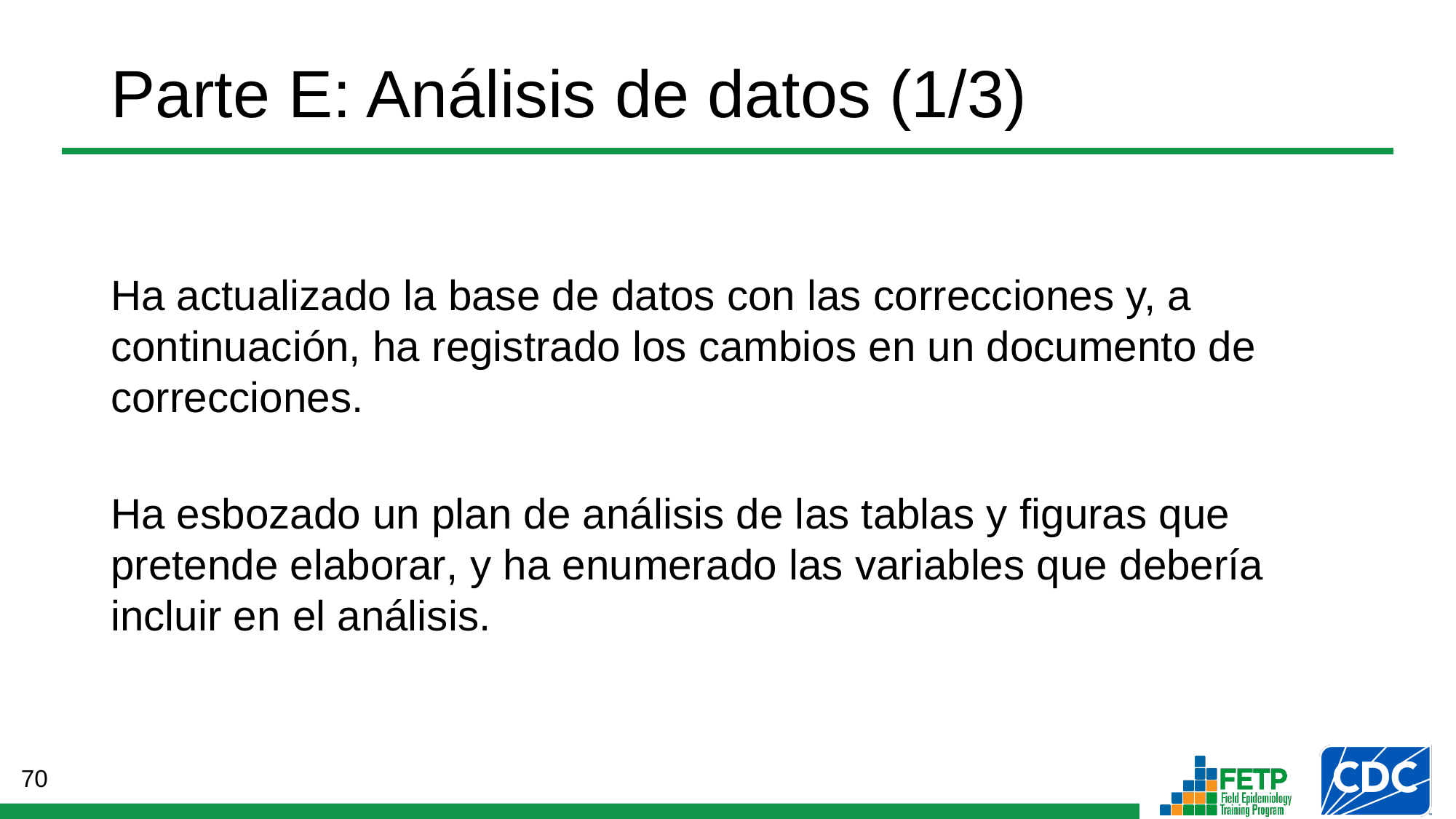

# Parte E: Análisis de datos (1/3)
Ha actualizado la base de datos con las correcciones y, a continuación, ha registrado los cambios en un documento de correcciones.

Ha esbozado un plan de análisis de las tablas y figuras que pretende elaborar, y ha enumerado las variables que debería incluir en el análisis.